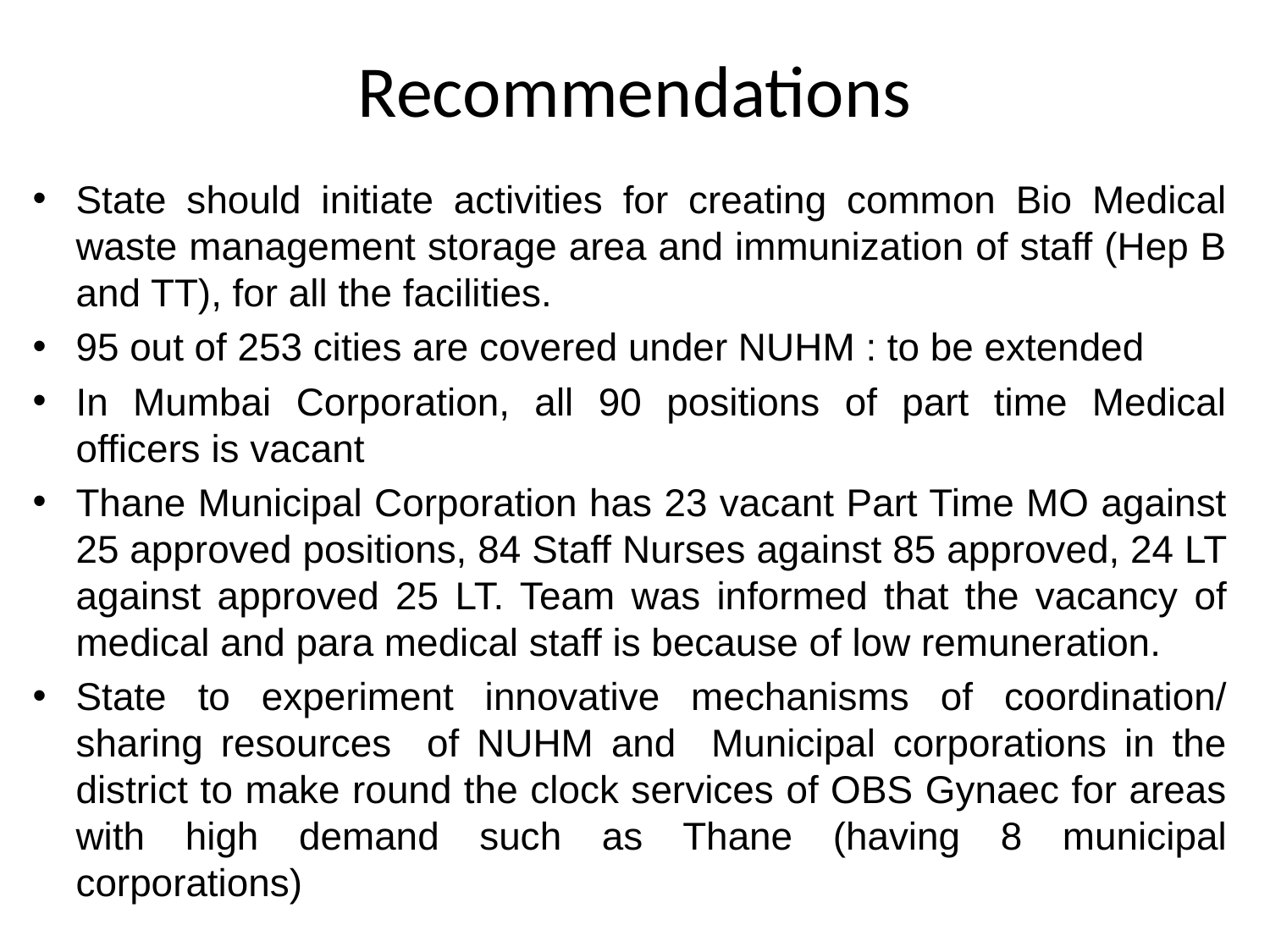

# Recommendations
State should initiate activities for creating common Bio Medical waste management storage area and immunization of staff (Hep B and TT), for all the facilities.
95 out of 253 cities are covered under NUHM : to be extended
In Mumbai Corporation, all 90 positions of part time Medical officers is vacant
Thane Municipal Corporation has 23 vacant Part Time MO against 25 approved positions, 84 Staff Nurses against 85 approved, 24 LT against approved 25 LT. Team was informed that the vacancy of medical and para medical staff is because of low remuneration.
State to experiment innovative mechanisms of coordination/ sharing resources  of NUHM and  Municipal corporations in the district to make round the clock services of OBS Gynaec for areas with high demand such as Thane (having 8 municipal corporations)